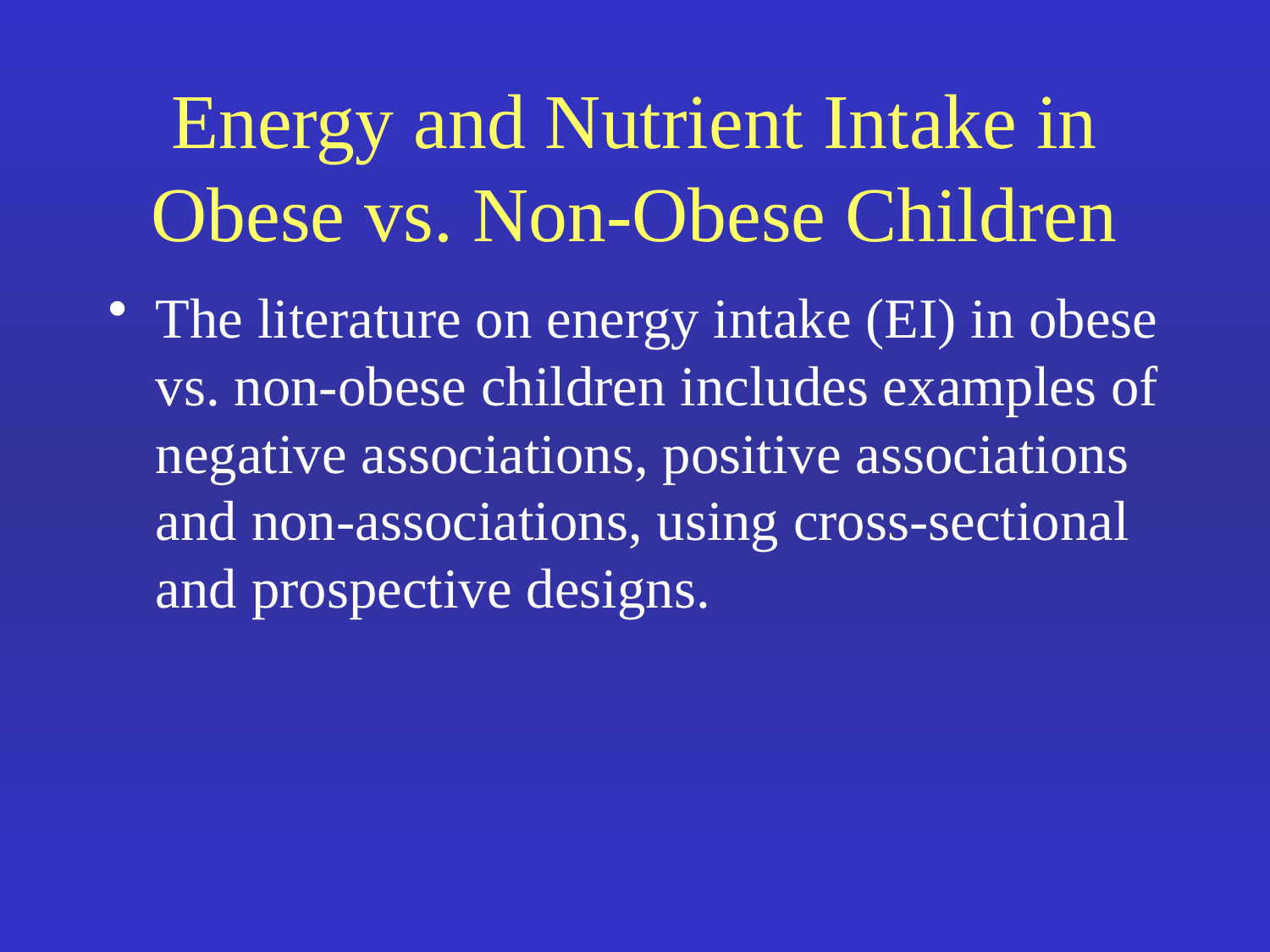

# Energy and Nutrient Intake in Obese vs. Non-Obese Children
The literature on energy intake (EI) in obese vs. non-obese children includes examples of negative associations, positive associations and non-associations, using cross-sectional and prospective designs.